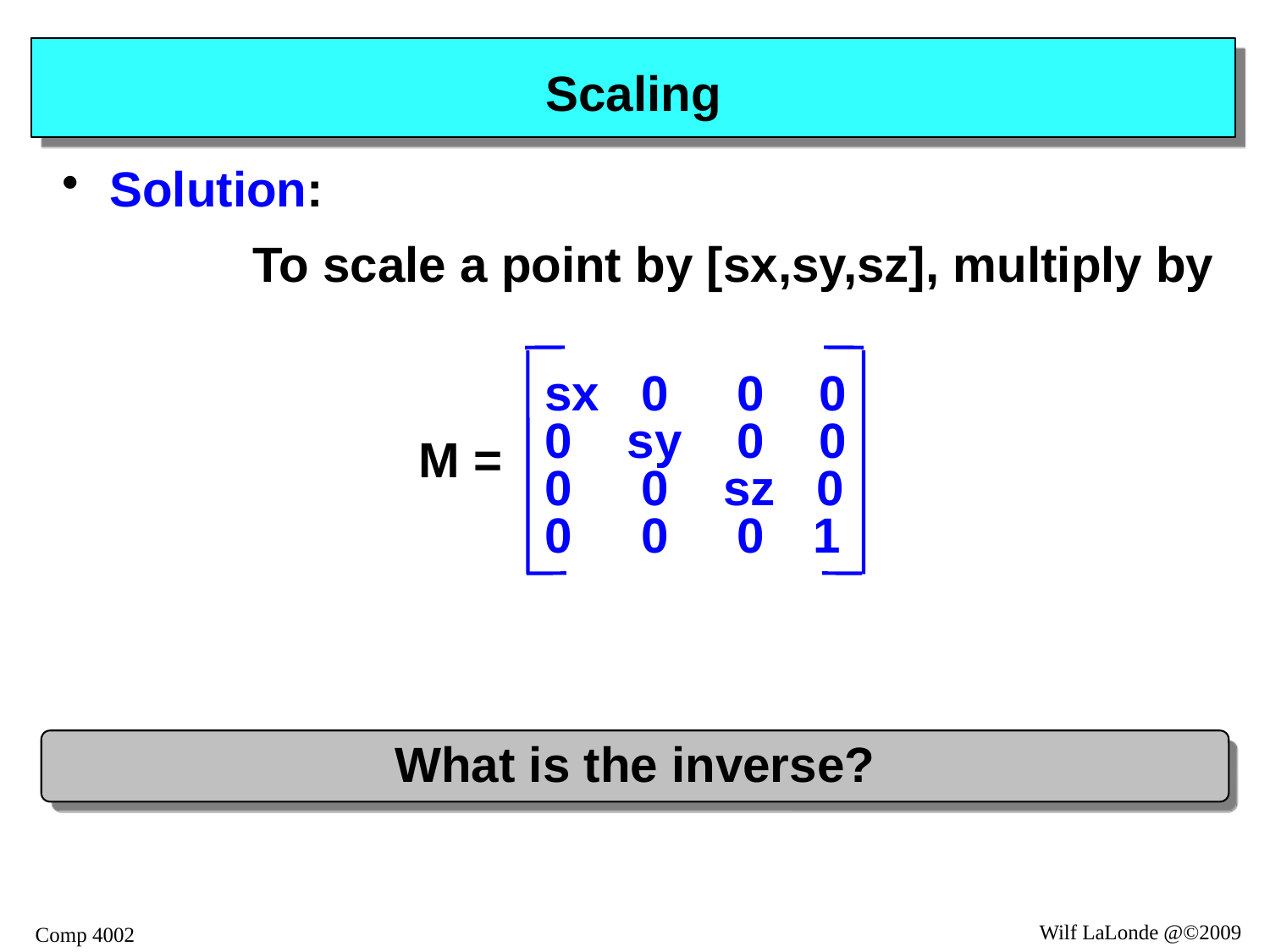

# Scaling
Solution:
	To scale a point by [sx,sy,sz], multiply by

sx   0     0    0
0    sy    0    0
0     0    sz   0
0     0     0    1
M =
What is the inverse?